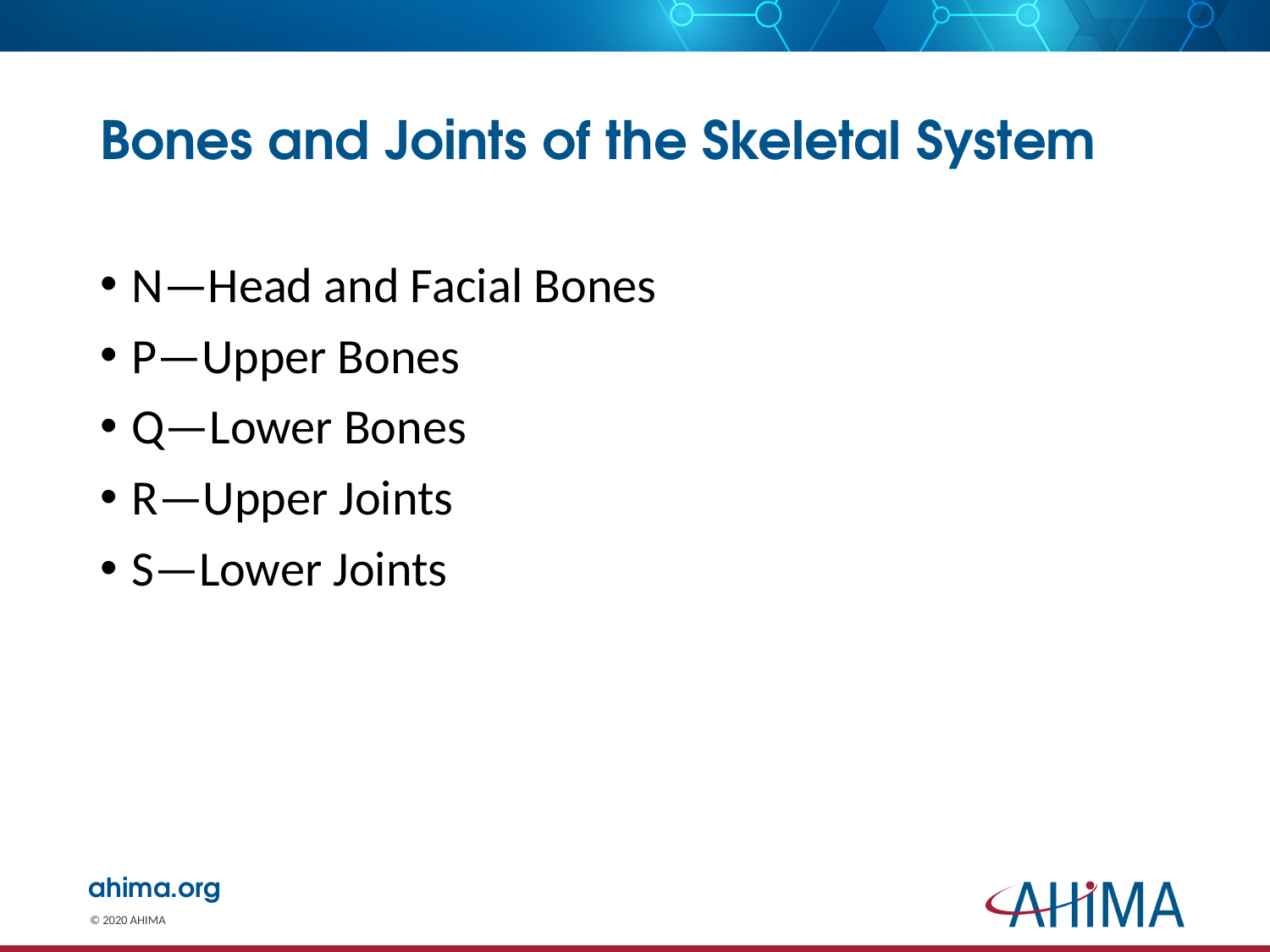

# Bones and Joints of the Skeletal System
N—Head and Facial Bones
P—Upper Bones
Q—Lower Bones
R—Upper Joints
S—Lower Joints